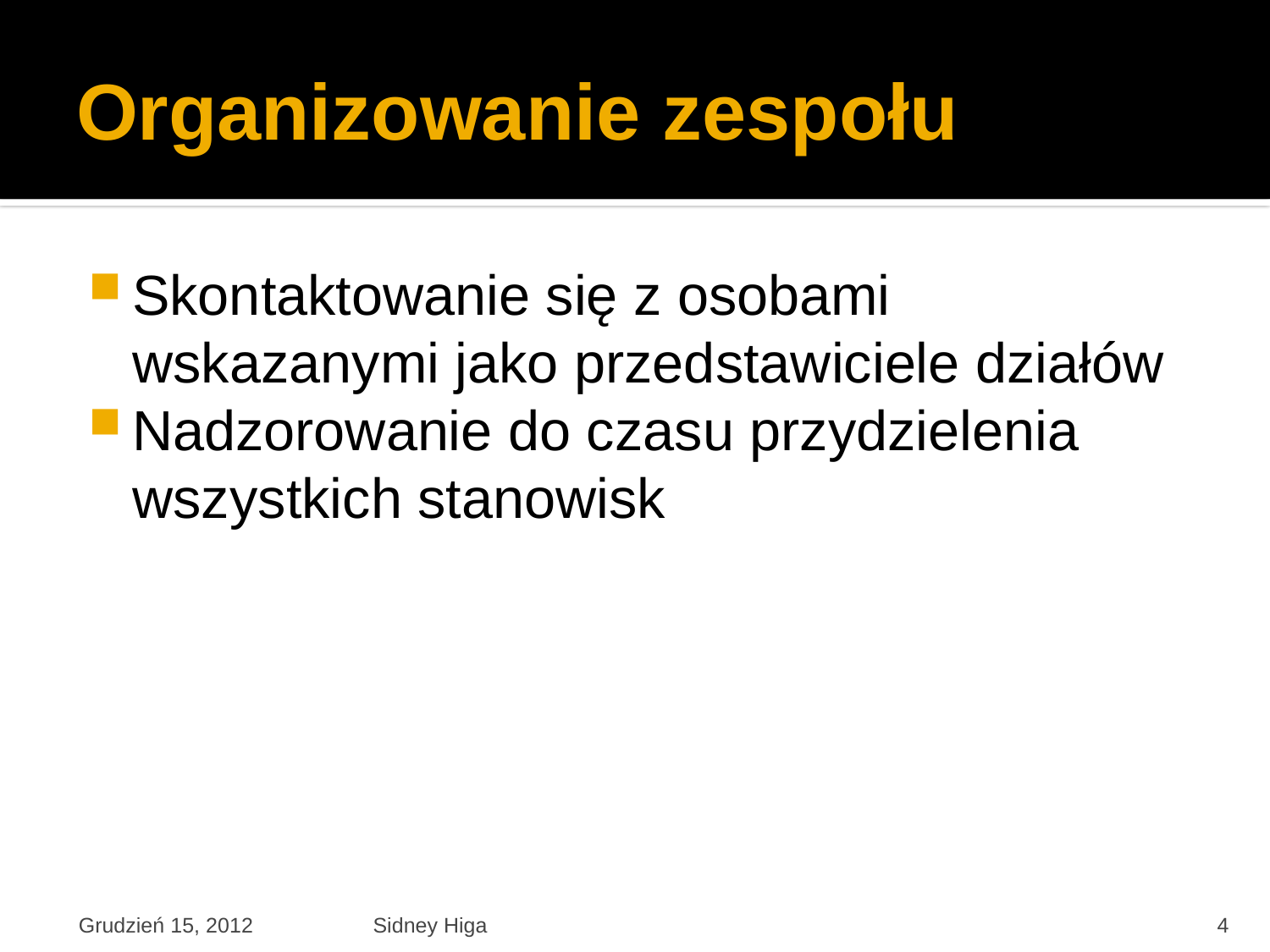

# Organizowanie zespołu
Skontaktowanie się z osobami wskazanymi jako przedstawiciele działów
Nadzorowanie do czasu przydzielenia wszystkich stanowisk
Grudzień 15, 2012
Sidney Higa
4